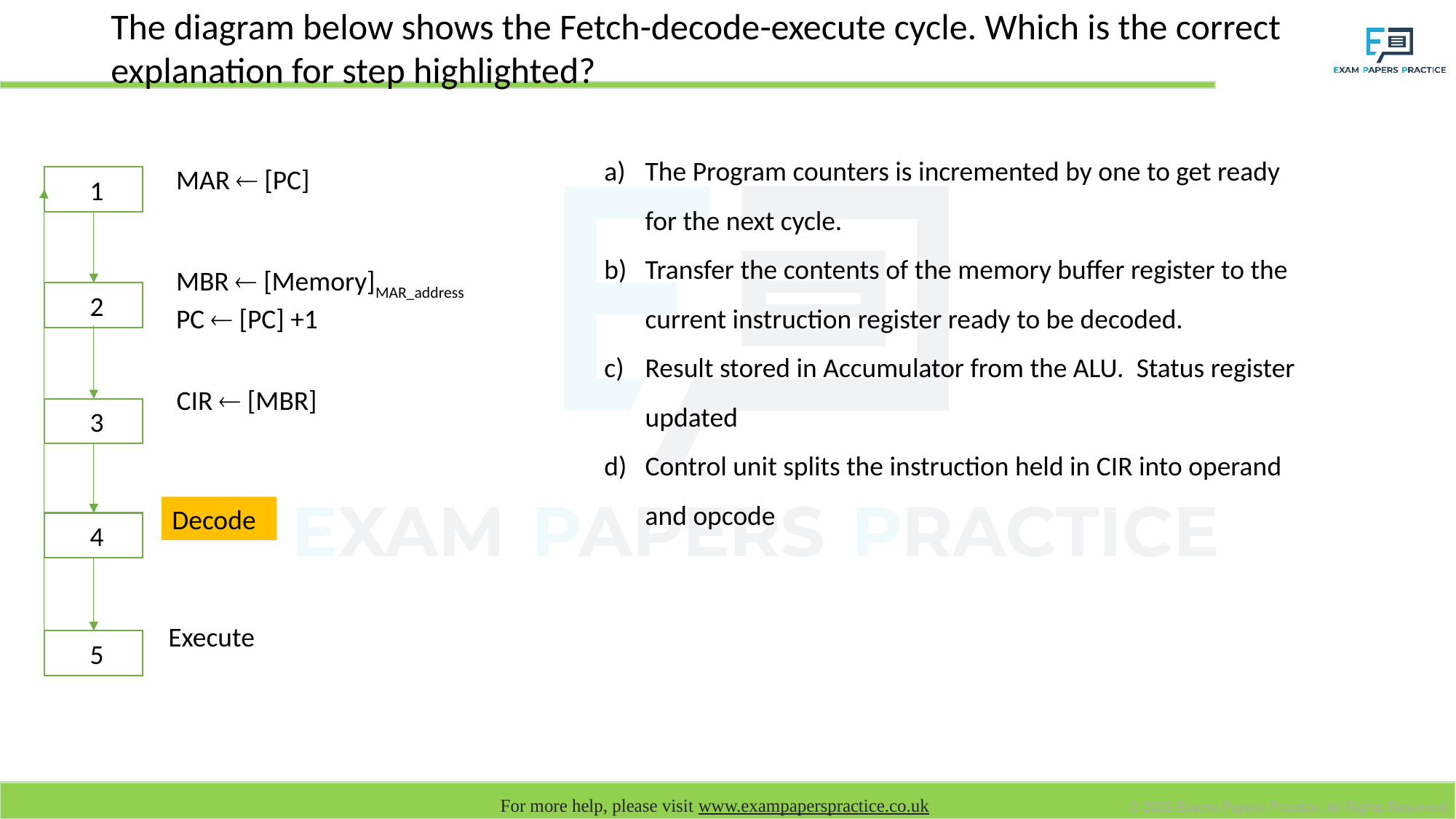

# The diagram below shows the Fetch-decode-execute cycle. Which is the correct explanation for step highlighted?
The Program counters is incremented by one to get ready for the next cycle.
Transfer the contents of the memory buffer register to the current instruction register ready to be decoded.
Result stored in Accumulator from the ALU.  Status register updated
Control unit splits the instruction held in CIR into operand and opcode
MAR ← [PC]

 1
MBR ← [Memory]MAR_address
PC ← [PC] +1
 2
CIR ← [MBR]

 3
Decode
 4
Execute
 5